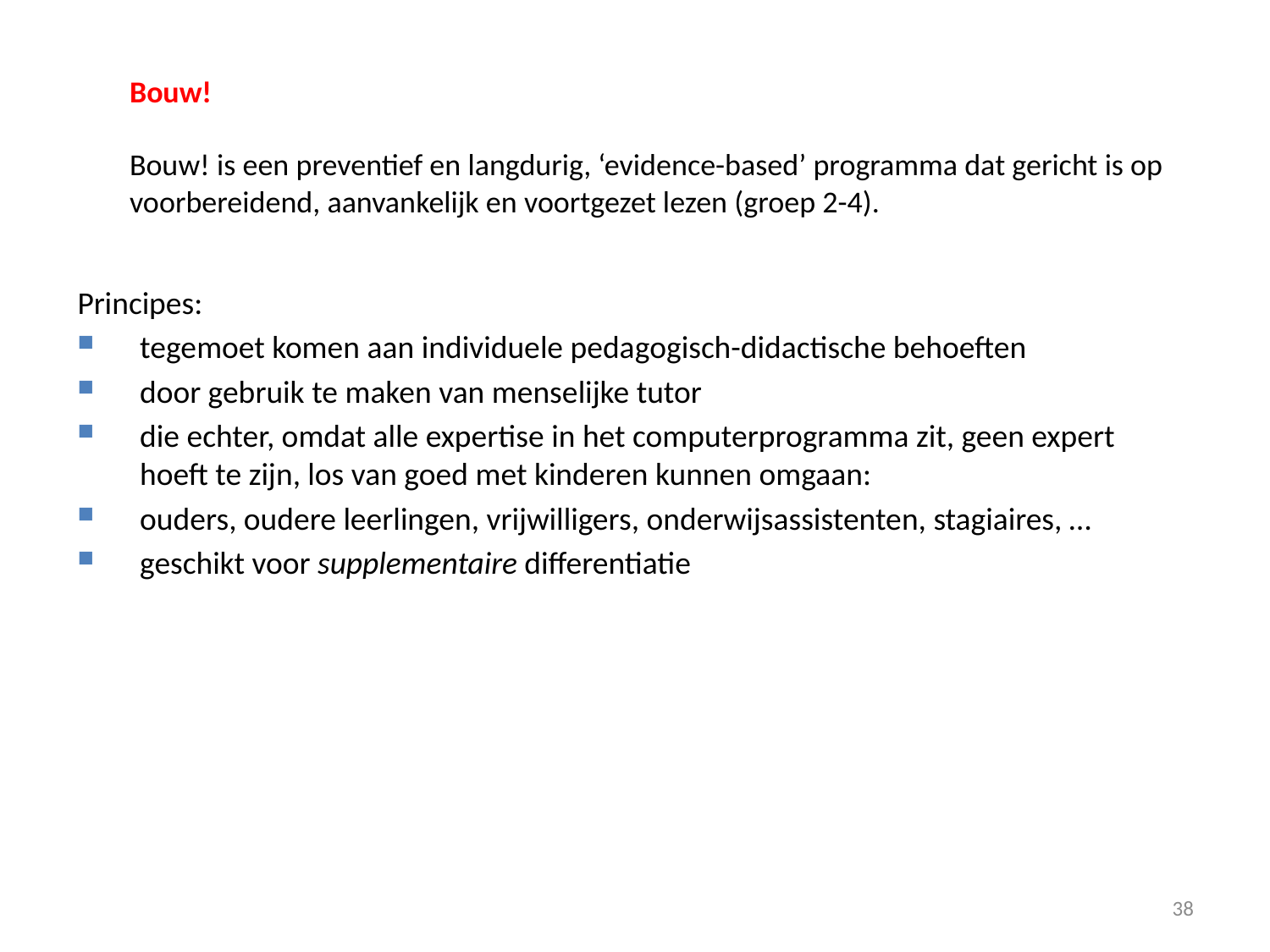

Bouw!

Bouw! is een preventief en langdurig, ‘evidence-based’ programma dat gericht is op voorbereidend, aanvankelijk en voortgezet lezen (groep 2-4).

Principes:
tegemoet komen aan individuele pedagogisch-didactische behoeften
door gebruik te maken van menselijke tutor
die echter, omdat alle expertise in het computerprogramma zit, geen expert hoeft te zijn, los van goed met kinderen kunnen omgaan:
ouders, oudere leerlingen, vrijwilligers, onderwijsassistenten, stagiaires, …
geschikt voor supplementaire differentiatie

38